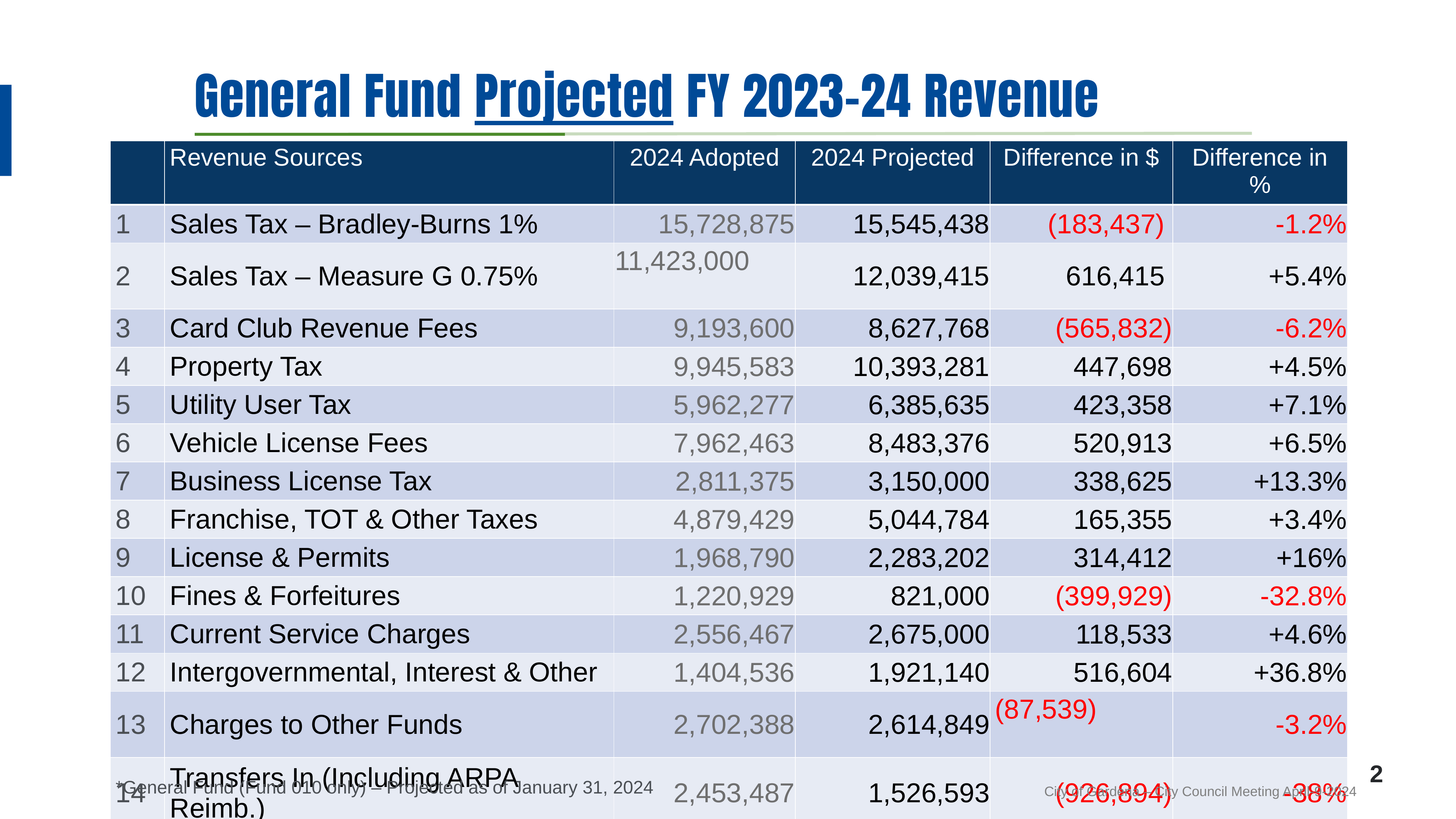

General Fund Projected FY 2023-24 Revenue

|  | Revenue Sources | 2024 Adopted | 2024 Projected | Difference in $ | Difference in % |
| --- | --- | --- | --- | --- | --- |
| 1 | Sales Tax – Bradley-Burns 1% | 15,728,875 | 15,545,438 | (183,437) | -1.2% |
| 2 | Sales Tax – Measure G 0.75% | 11,423,000 | 12,039,415 | 616,415 | +5.4% |
| 3 | Card Club Revenue Fees | 9,193,600 | 8,627,768 | (565,832) | -6.2% |
| 4 | Property Tax | 9,945,583 | 10,393,281 | 447,698 | +4.5% |
| 5 | Utility User Tax | 5,962,277 | 6,385,635 | 423,358 | +7.1% |
| 6 | Vehicle License Fees | 7,962,463 | 8,483,376 | 520,913 | +6.5% |
| 7 | Business License Tax | 2,811,375 | 3,150,000 | 338,625 | +13.3% |
| 8 | Franchise, TOT & Other Taxes | 4,879,429 | 5,044,784 | 165,355 | +3.4% |
| 9 | License & Permits | 1,968,790 | 2,283,202 | 314,412 | +16% |
| 10 | Fines & Forfeitures | 1,220,929 | 821,000 | (399,929) | -32.8% |
| 11 | Current Service Charges | 2,556,467 | 2,675,000 | 118,533 | +4.6% |
| 12 | Intergovernmental, Interest & Other | 1,404,536 | 1,921,140 | 516,604 | +36.8% |
| 13 | Charges to Other Funds | 2,702,388 | 2,614,849 | (87,539) | -3.2% |
| 14 | Transfers In (Including ARPA Reimb.) | 2,453,487 | 1,526,593 | (926,894) | -38% |
|  | Total\* | 82,002,199 | 83,340,710 | +1,338,511 | +1.6% |
2
*General Fund (Fund 010 only) – Projected as of January 31, 2024
City of Gardena – City Council Meeting April-9-2024